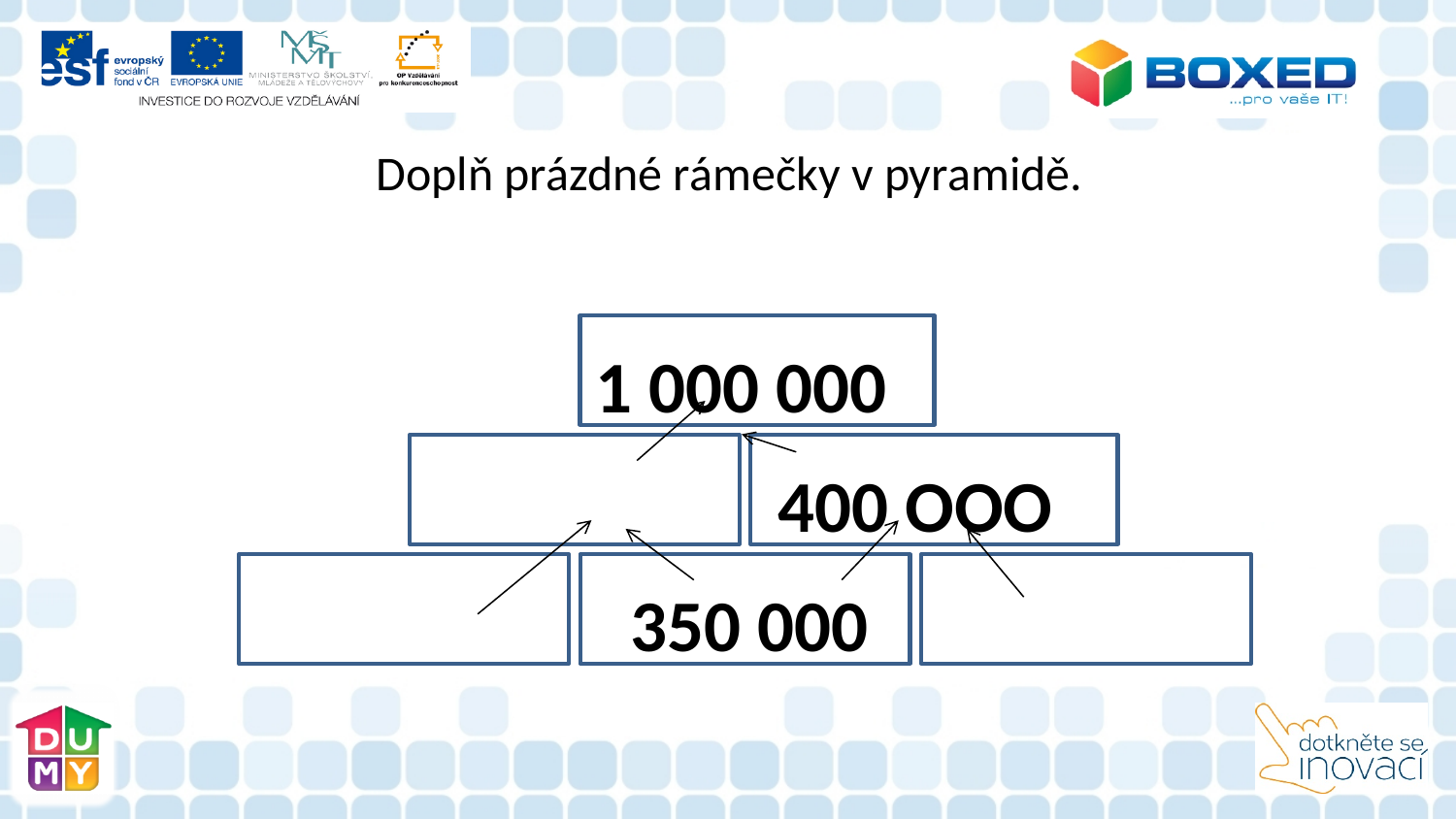

# Doplň prázdné rámečky v pyramidě.

1 000 000

400 OOO

350 000